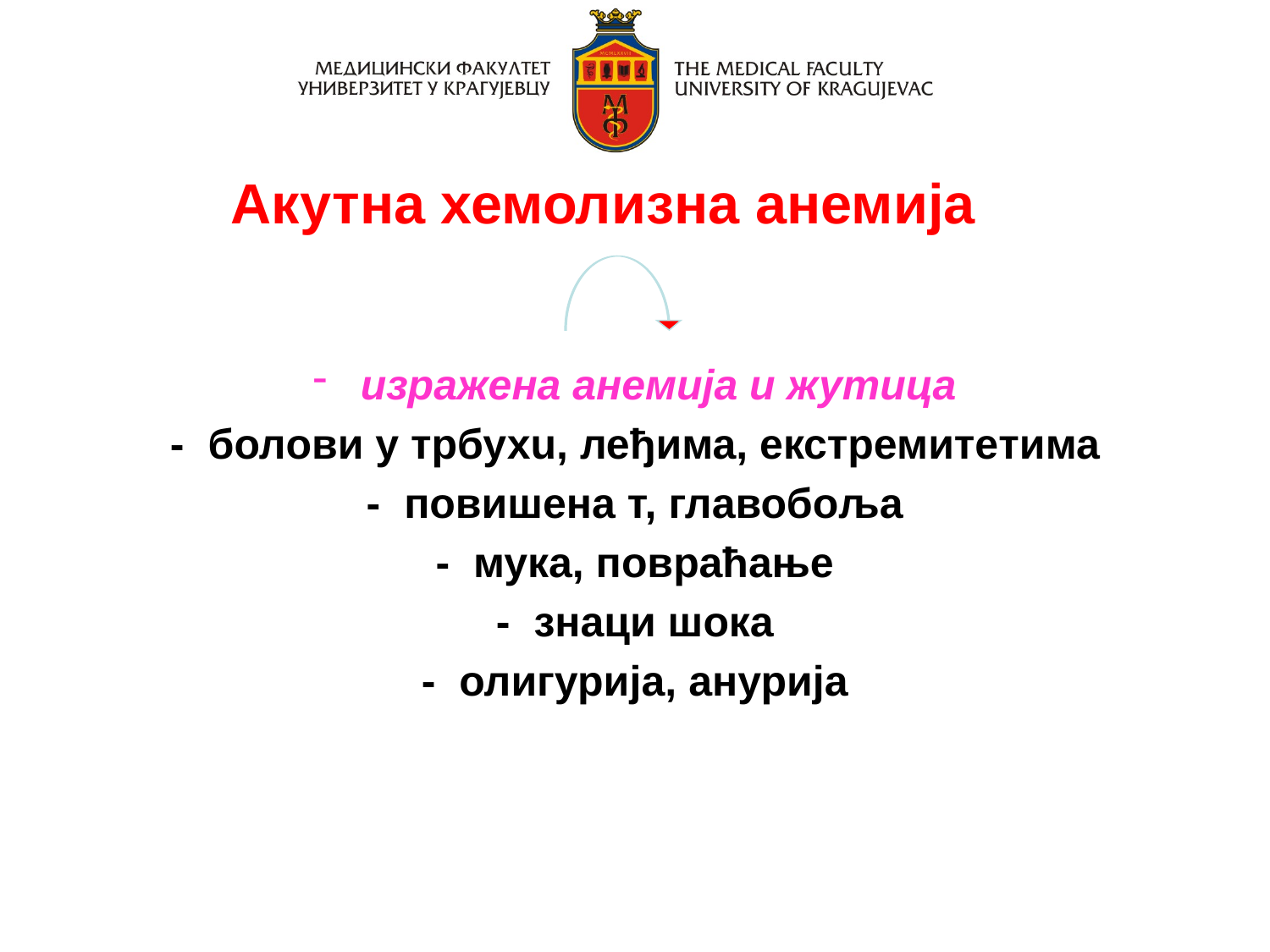

Акутна хемолизна анемија

изражена aнемија и жутица
-  болoви у трбухu, леђима, екстремитетима
-  повишена т, главобoља
-  мука, повраћaње
-  знаци шока
-  олигурија, анурија